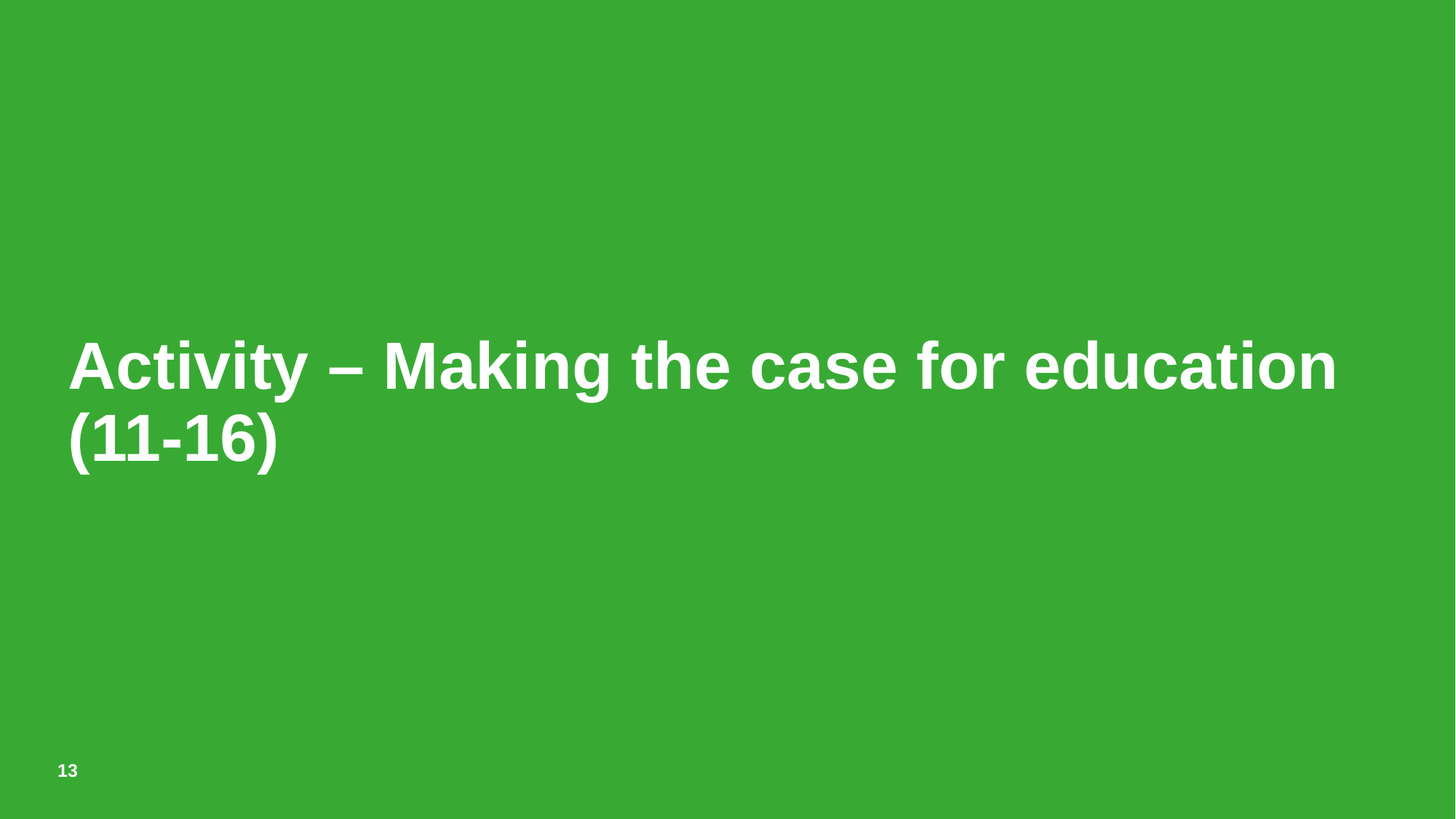

# Activity – Making the case for education (11-16)
13